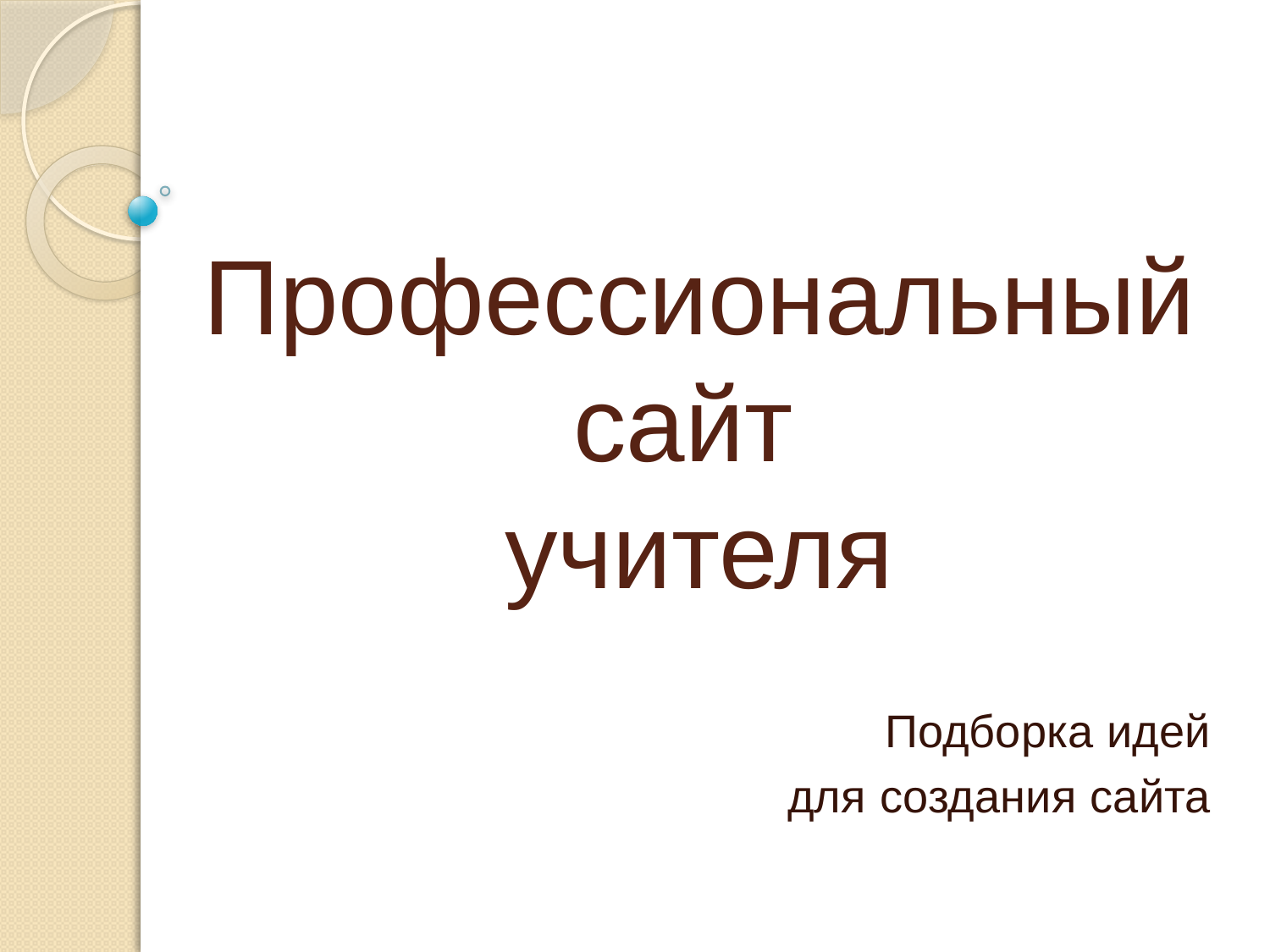

# Профессиональный сайт учителя

Подборка идей
 для создания сайта